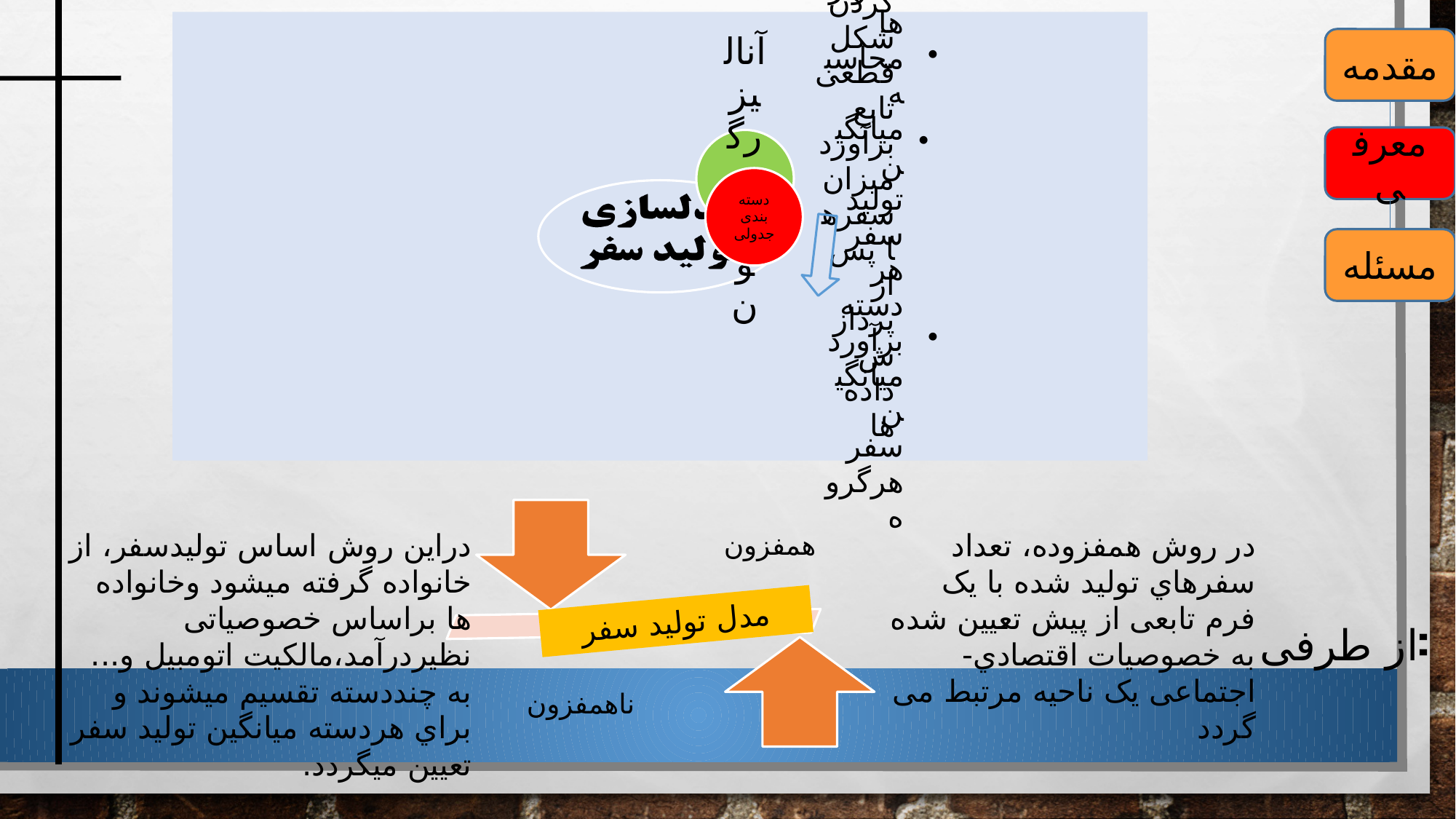

مقدمه
معرفی
مسئله
همفزون
ناهمفزون
دراین روش اساس تولیدسفر، از خانواده گرفته میشود وخانواده ها براساس خصوصیاتی نظیردرآمد،مالکیت اتومبیل و... به چنددسته تقسیم میشوند و براي هردسته میانگین تولید سفر تعیین میگردد.
در روش همفزوده، تعداد سفرهاي تولید شده با یک فرم تابعی از پیش تعیین شده به خصوصیات اقتصادي- اجتماعی یک ناحیه مرتبط می گردد
مدل تولید سفر
از طرفی: